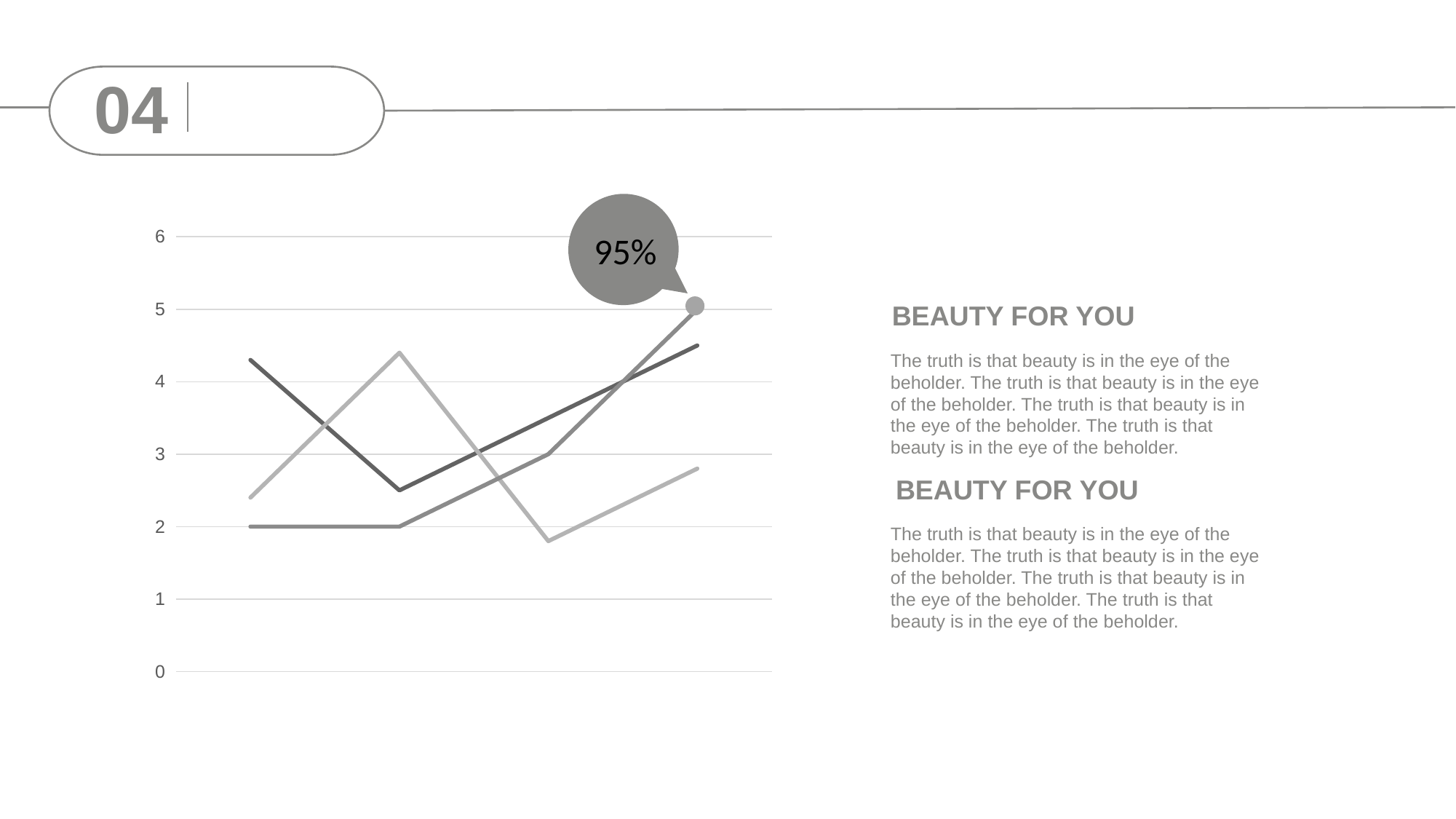

04

95%

### Chart

| Category | Series 1 | Series 2 | Series 3 |
|---|---|---|---|
| Category 1 | 4.3 | 2.4 | 2.0 |
| Category 2 | 2.5 | 4.4 | 2.0 |
| Category 3 | 3.5 | 1.8 | 3.0 |
| Category 4 | 4.5 | 2.8 | 5.0 |
BEAUTY FOR YOU
The truth is that beauty is in the eye of the beholder. The truth is that beauty is in the eye of the beholder. The truth is that beauty is in the eye of the beholder. The truth is that beauty is in the eye of the beholder.
BEAUTY FOR YOU
The truth is that beauty is in the eye of the beholder. The truth is that beauty is in the eye of the beholder. The truth is that beauty is in the eye of the beholder. The truth is that beauty is in the eye of the beholder.